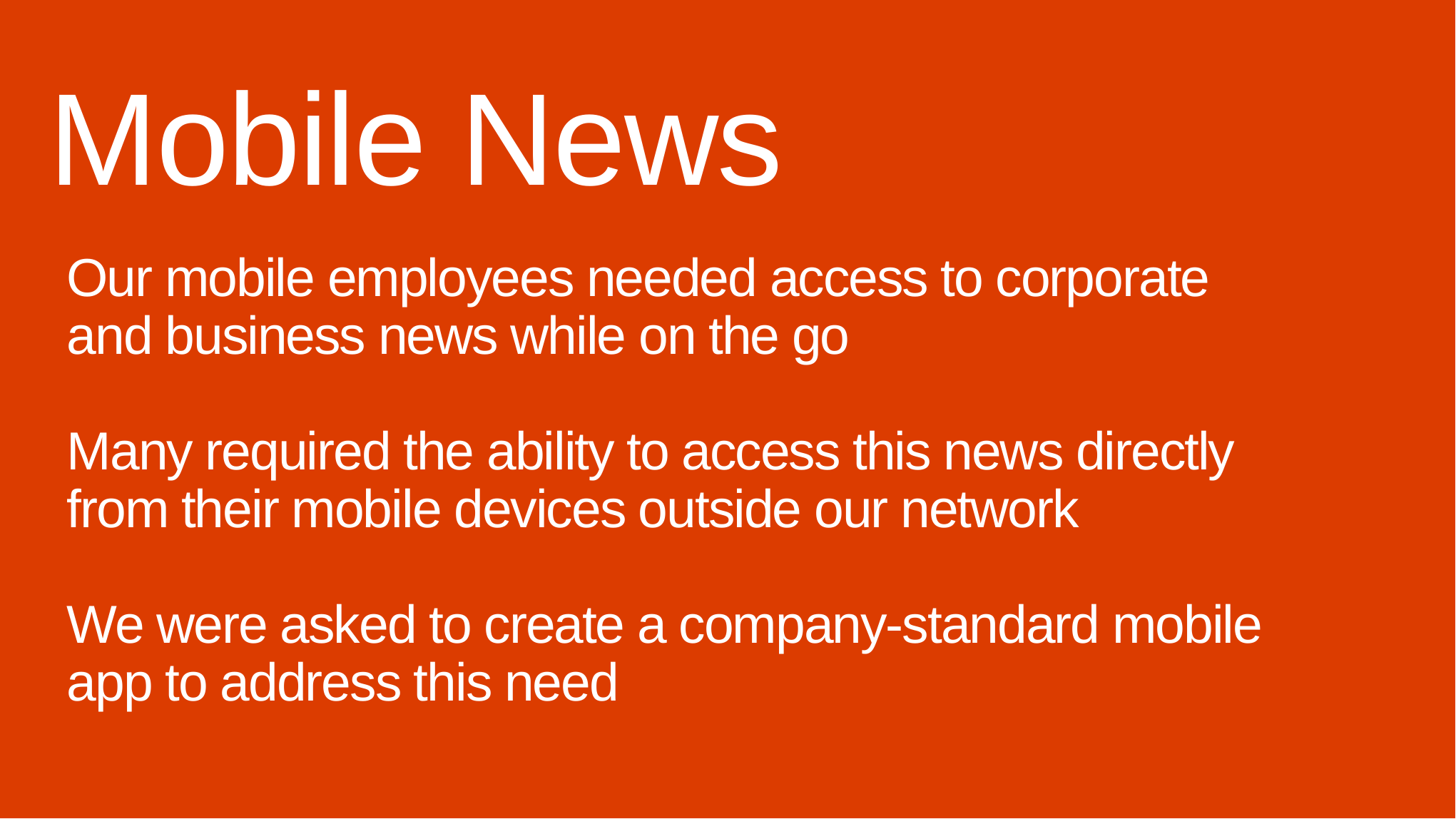

# Mobile News
Our mobile employees needed access to corporate and business news while on the go
Many required the ability to access this news directly from their mobile devices outside our network
We were asked to create a company-standard mobile app to address this need